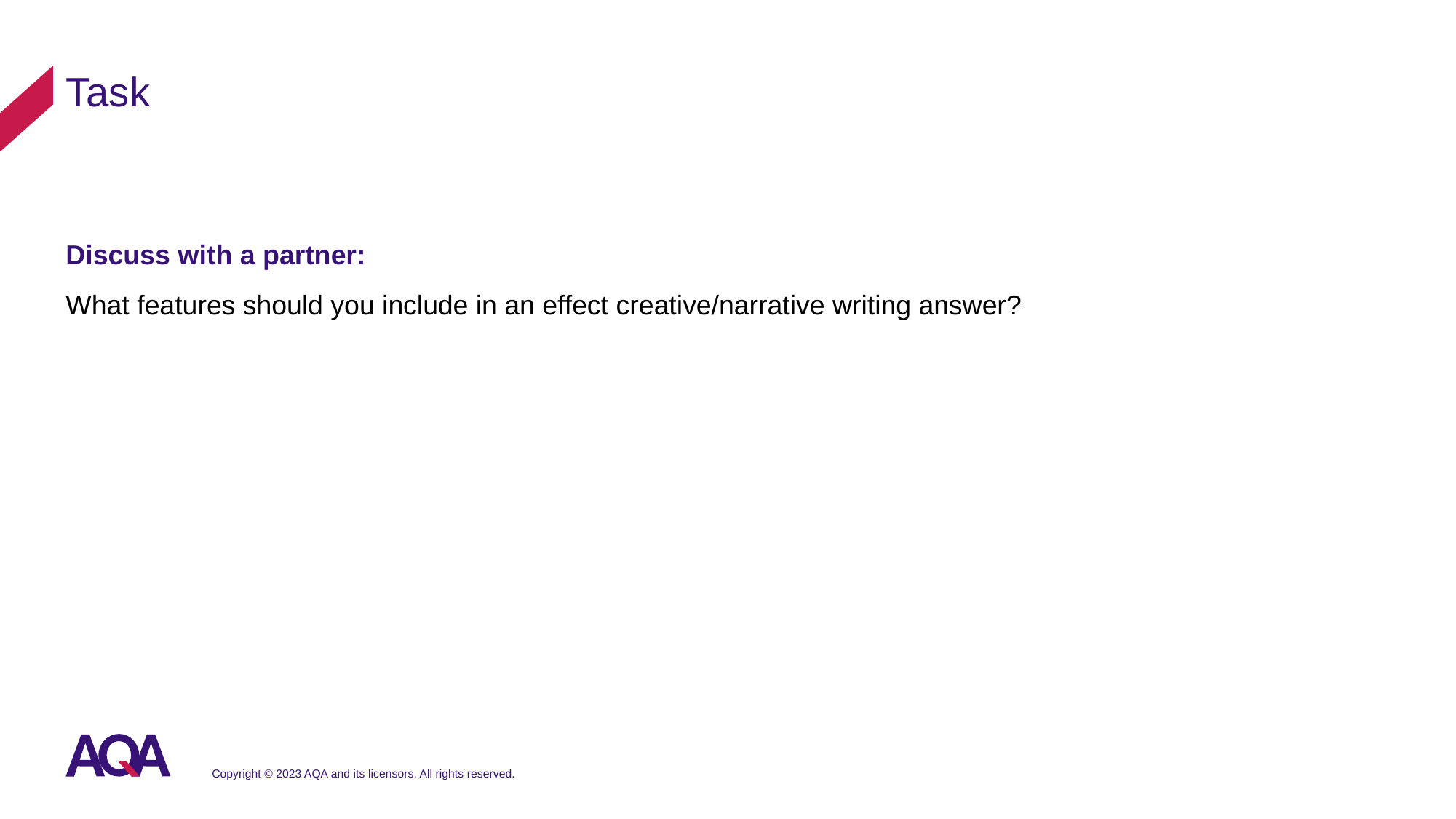

# Task
Discuss with a partner:
What features should you include in an effect creative/narrative writing answer?

Copyright © 2023 AQA and its licensors. All rights reserved.